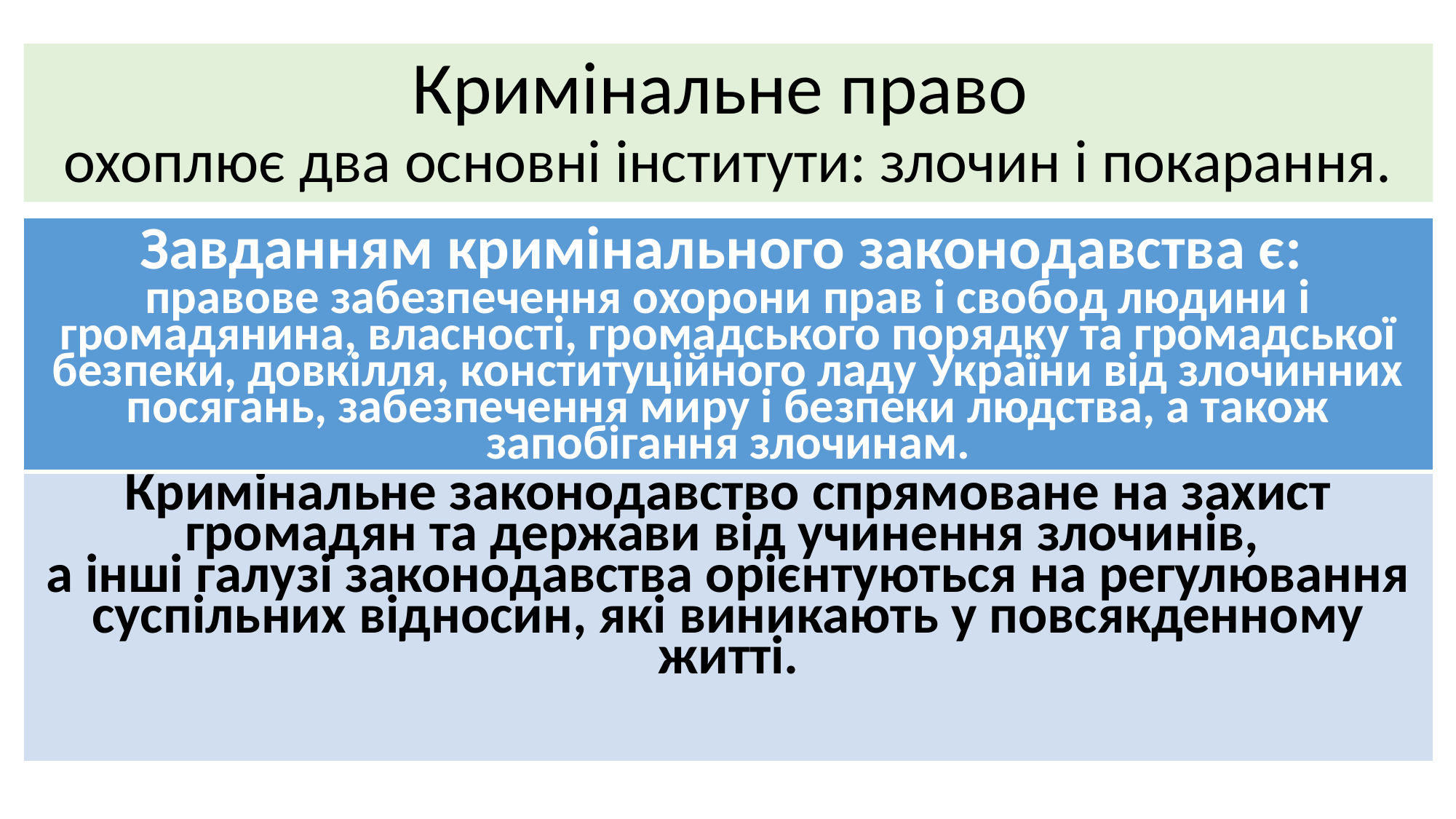

# Кримінальне право охоплює два основні інститути: злочин і покарання.
| Завданням кримінального законодавства є: правове забезпечення охорони прав і свобод людини і громадянина, власності, громадського порядку та громадської безпеки, довкілля, конституційного ладу України від злочинних посягань, забезпечення миру і безпеки людства, а також запобігання злочинам. |
| --- |
| Кримінальне законодавство спрямоване на захист громадян та держави від учинення злочинів, а інші галузі законодавства орієнтуються на регулювання суспільних відносин, які виникають у повсякденному житті. |